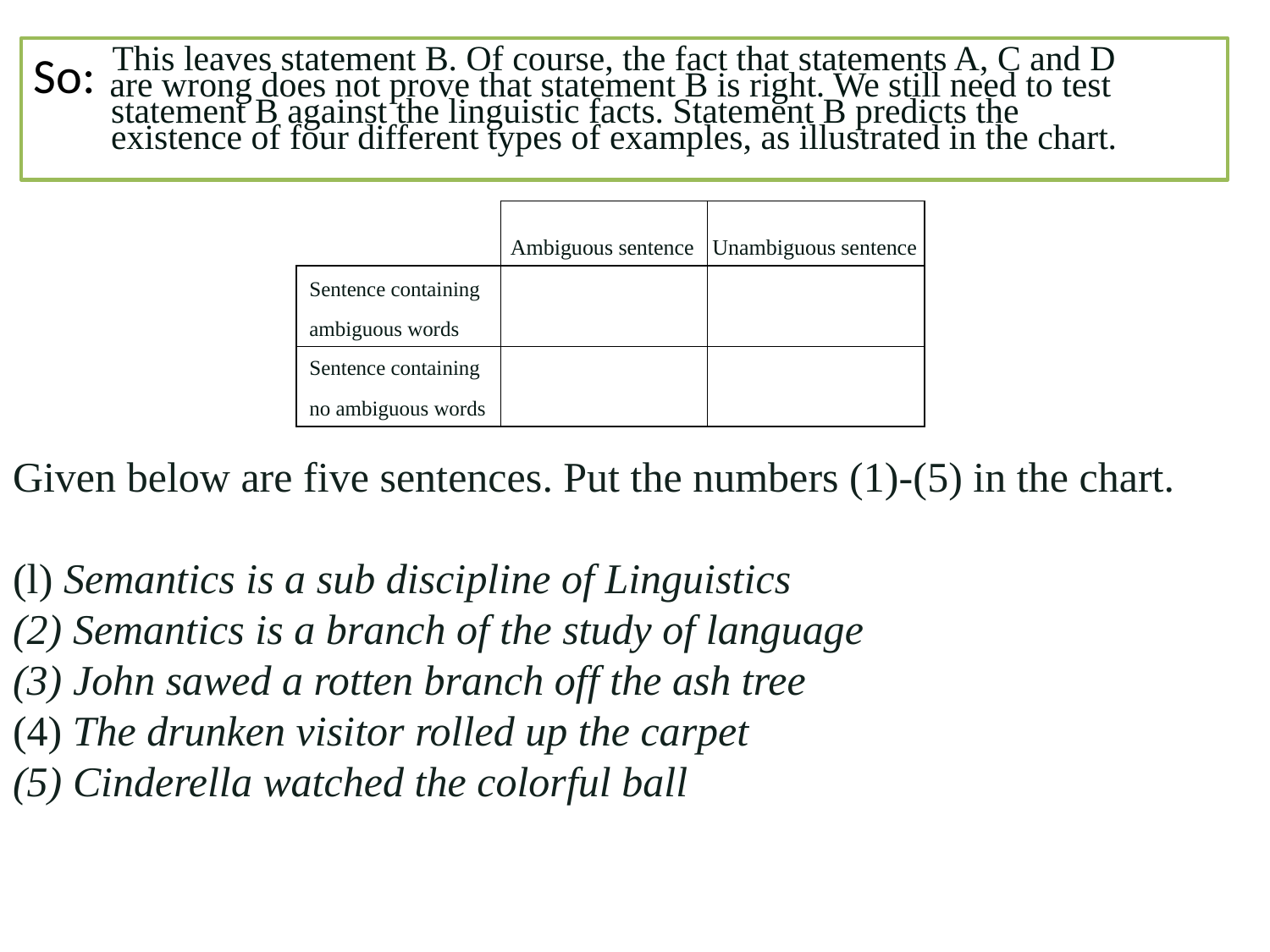

# So:
| This leaves statement B. Of course, the fact that statements A, C and D are wrong does not prove that statement B is right. We still need to test statement B against the linguistic facts. Statement B predicts the existence of four different types of examples, as illustrated in the chart. |
| --- |
|  |  |  |
| --- | --- | --- |
|  | Ambiguous sentence | Unambiguous sentence |
| Sentence containing |  |  |
| ambiguous words |  |  |
| Sentence containing |  |  |
| no ambiguous words |  |  |
Given below are five sentences. Put the numbers (1)-(5) in the chart.

(l) Semantics is a sub discipline of Linguistics
(2) Semantics is a branch of the study of language
(3) John sawed a rotten branch off the ash tree
(4) The drunken visitor rolled up the carpet
(5) Cinderella watched the colorful ball